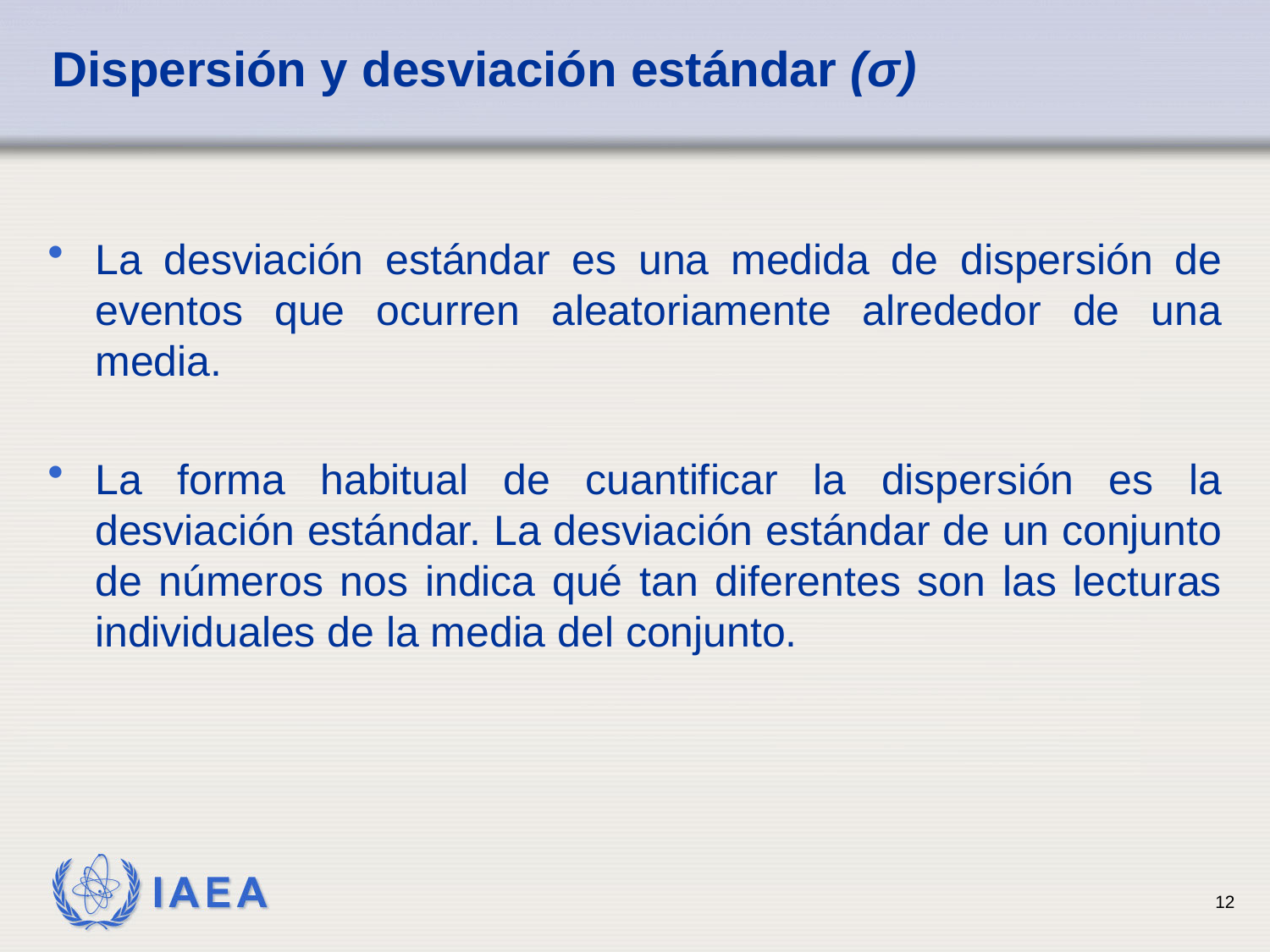

# Dispersión y desviación estándar (σ)
La desviación estándar es una medida de dispersión de eventos que ocurren aleatoriamente alrededor de una media.

La forma habitual de cuantificar la dispersión es la desviación estándar. La desviación estándar de un conjunto de números nos indica qué tan diferentes son las lecturas individuales de la media del conjunto.
12